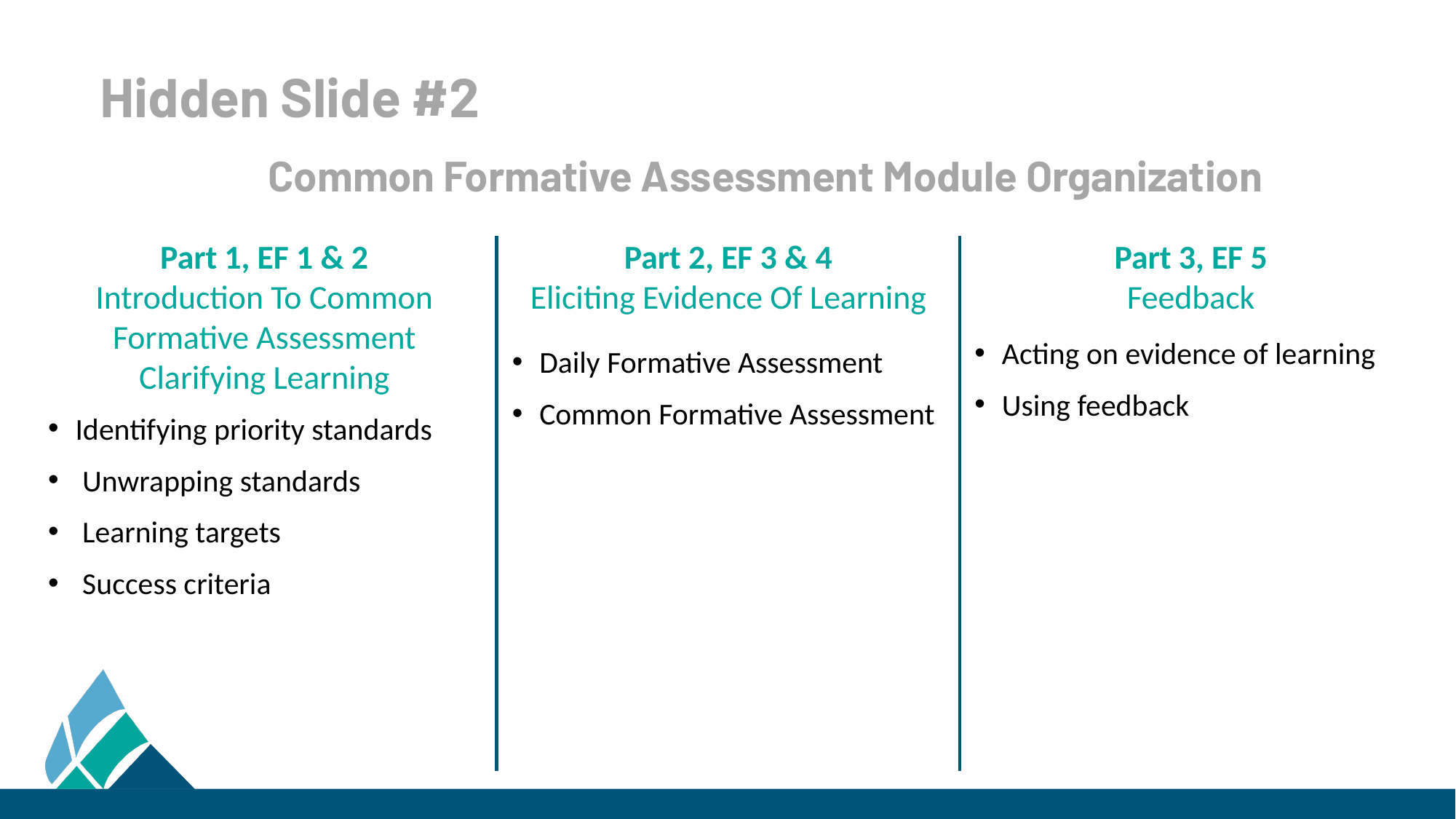

Hidden Slide #2
# Common Formative Assessment Module Organization
Part 1, EF 1 & 2
Introduction To Common Formative Assessment
Clarifying Learning
Part 2, EF 3 & 4
Eliciting Evidence Of Learning
Part 3, EF 5
Feedback
Acting on evidence of learning
Using feedback
Daily Formative Assessment
Common Formative Assessment
Identifying priority standards
 Unwrapping standards
 Learning targets
 Success criteria